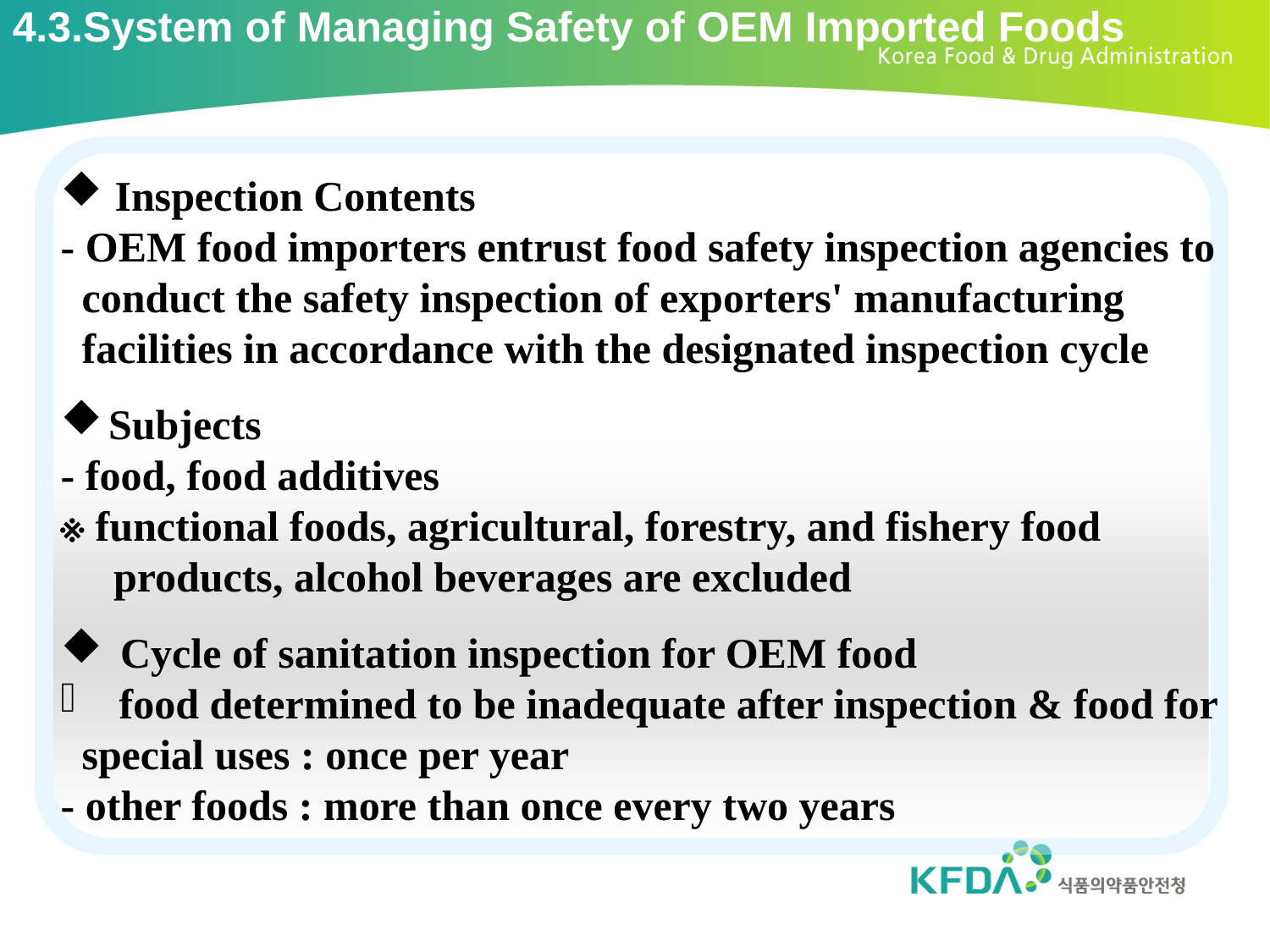

4.3.System of Managing Safety of OEM Imported Foods

 Inspection Contents
- OEM food importers entrust food safety inspection agencies to
  conduct the safety inspection of exporters' manufacturing
  facilities in accordance with the designated inspection cycle
Subjects
- food, food additives
※ functional foods, agricultural, forestry, and fishery food
     products, alcohol beverages are excluded
 Cycle of sanitation inspection for OEM food
 food determined to be inadequate after inspection & food for
  special uses : once per year
- other foods : more than once every two years